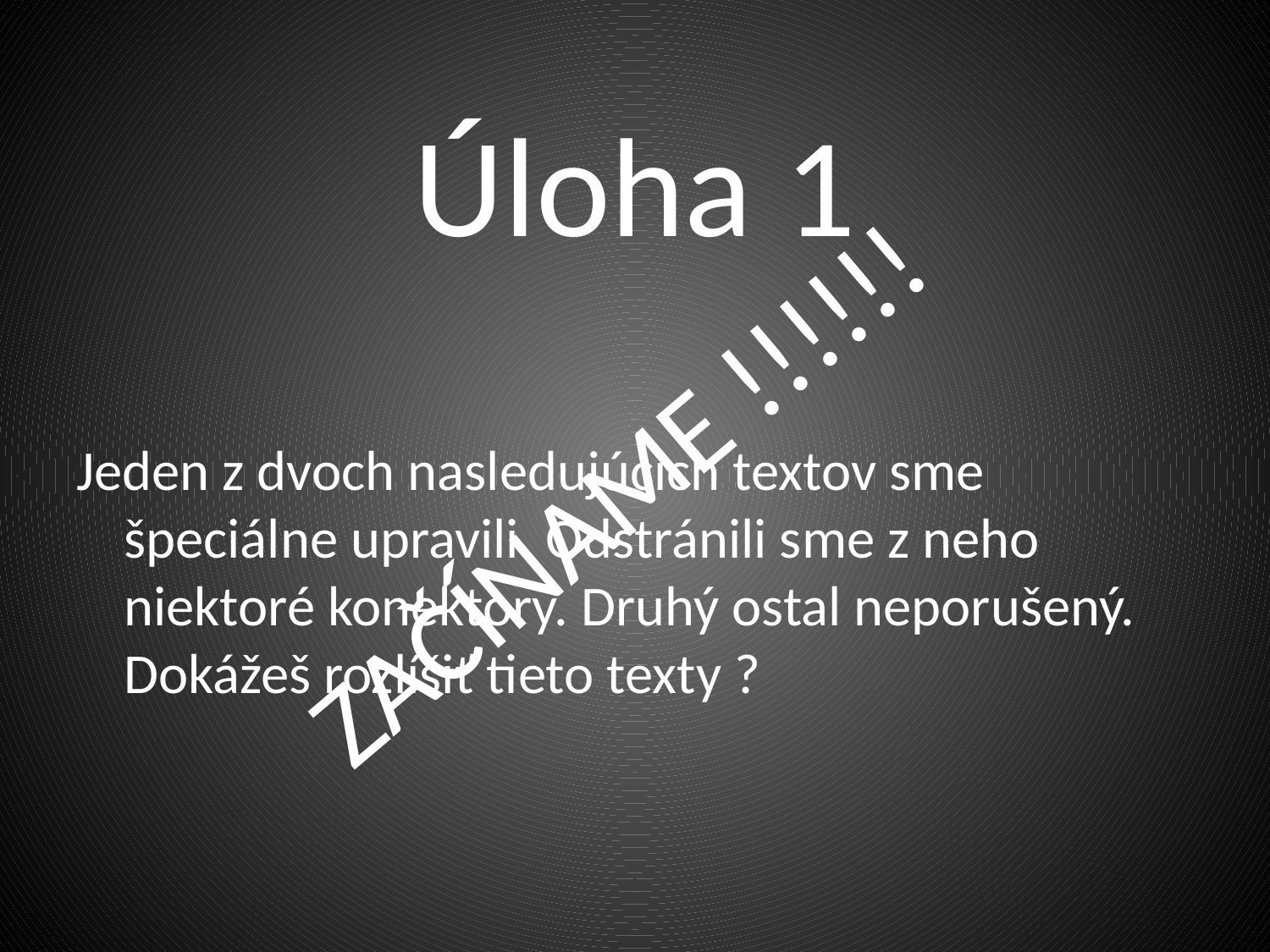

Úloha 1

Jeden z dvoch nasledujúcich textov sme špeciálne upravili. Odstránili sme z neho niektoré konektory. Druhý ostal neporušený. Dokážeš rozlíšiť tieto texty ?
# ZAČÍNAME !!!!!!